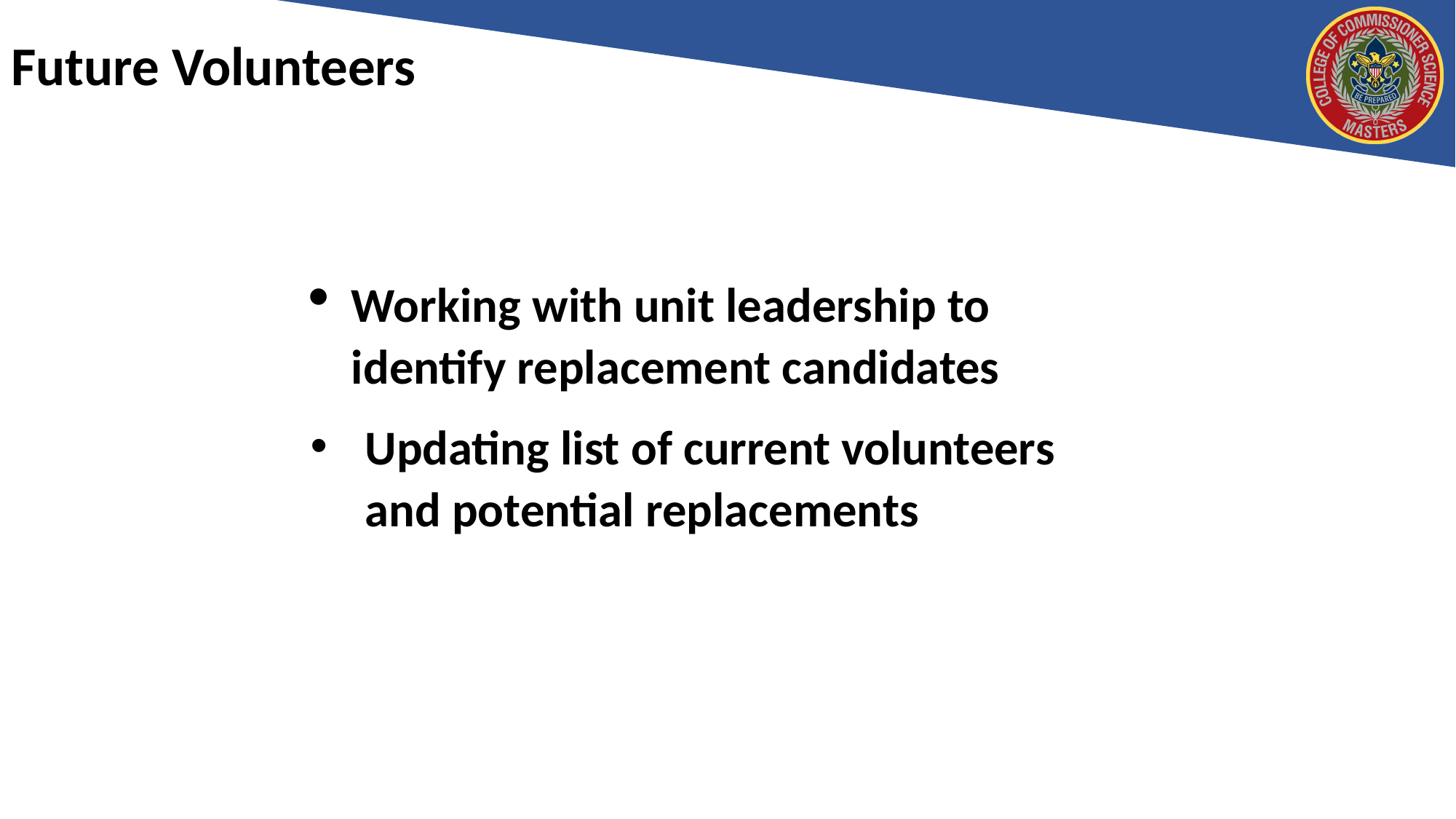

# Future Volunteers

Working with unit leadership to identify replacement candidates
Updating list of current volunteers and potential replacements